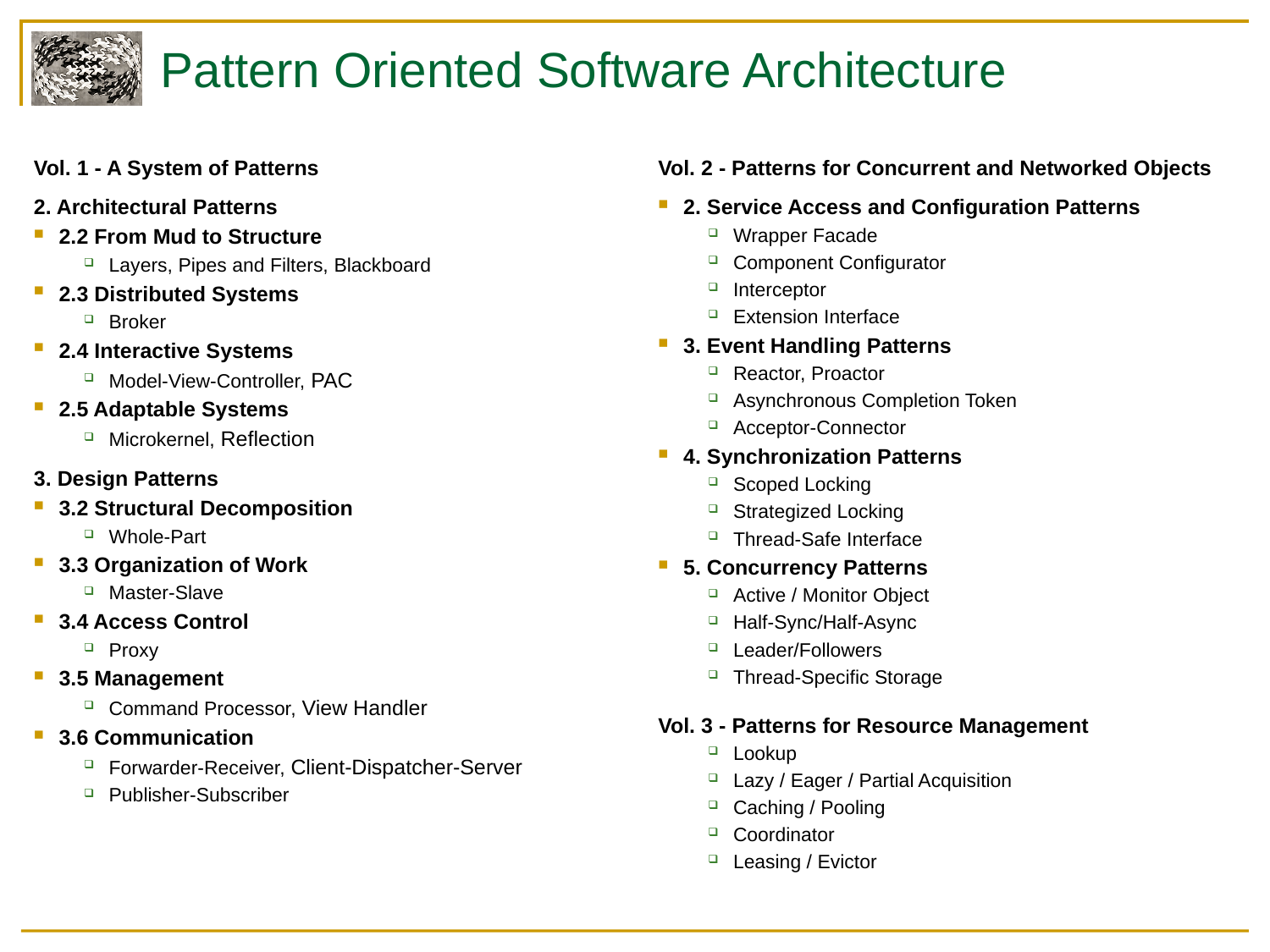

# Pattern Oriented Software Architecture
Vol. 1 - A System of Patterns

2. Architectural Patterns
2.2 From Mud to Structure
Layers, Pipes and Filters, Blackboard
2.3 Distributed Systems
Broker
2.4 Interactive Systems
Model-View-Controller, PAC
2.5 Adaptable Systems
Microkernel, Reflection

3. Design Patterns
3.2 Structural Decomposition
Whole-Part
3.3 Organization of Work
Master-Slave
3.4 Access Control
Proxy
3.5 Management
Command Processor, View Handler
3.6 Communication
Forwarder-Receiver, Client-Dispatcher-Server
Publisher-Subscriber
Vol. 2 - Patterns for Concurrent and Networked Objects

2. Service Access and Configuration Patterns
Wrapper Facade
Component Configurator
Interceptor
Extension Interface
3. Event Handling Patterns
Reactor, Proactor
Asynchronous Completion Token
Acceptor-Connector
4. Synchronization Patterns
Scoped Locking
Strategized Locking
Thread-Safe Interface
5. Concurrency Patterns
Active / Monitor Object
Half-Sync/Half-Async
Leader/Followers
Thread-Specific Storage

Vol. 3 - Patterns for Resource Management
Lookup
Lazy / Eager / Partial Acquisition
Caching / Pooling
Coordinator
Leasing / Evictor